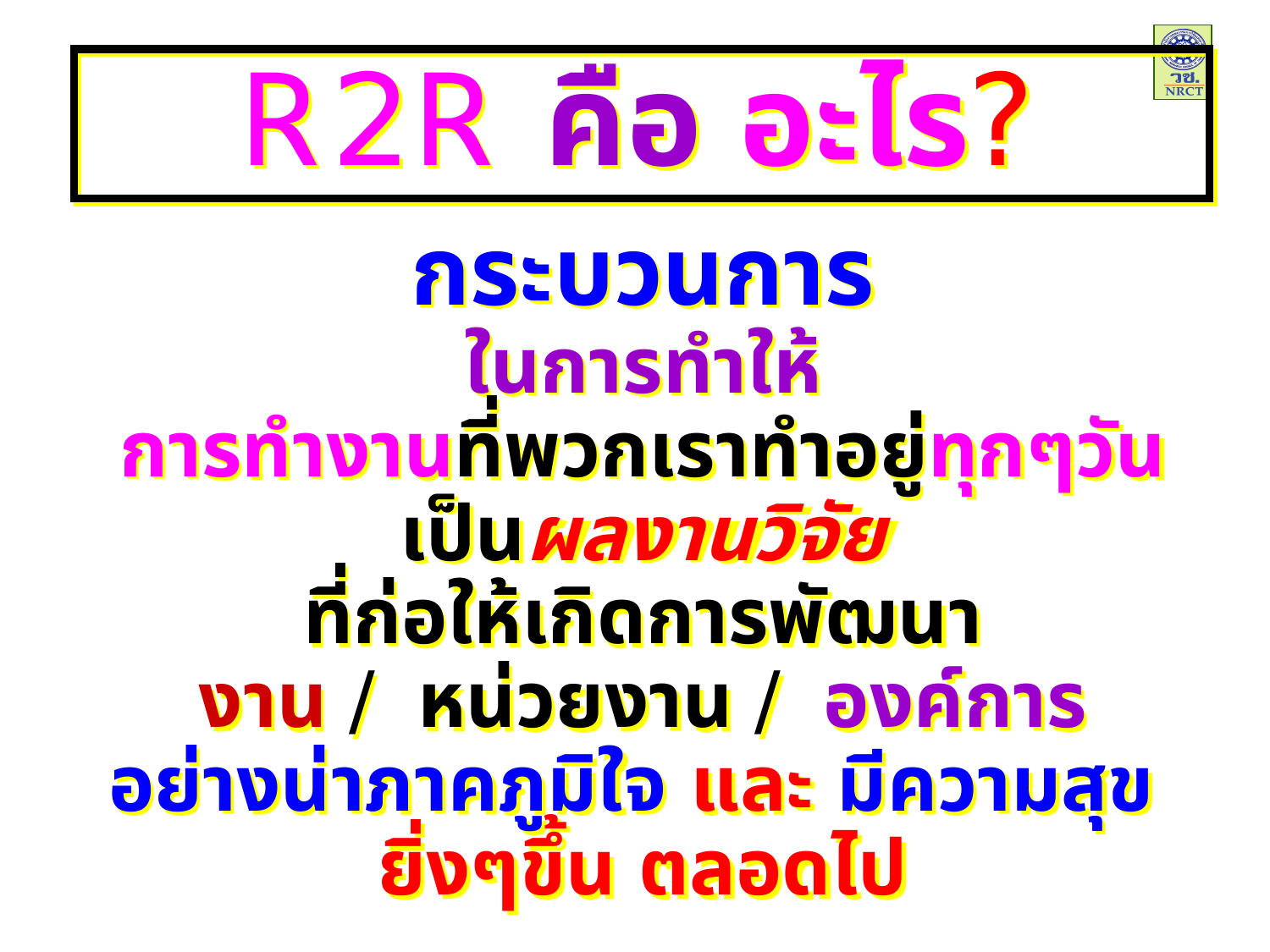

R2R คือ อะไร?
กระบวนการ
ในการทำให้
การทำงานที่พวกเราทำอยู่ทุกๆวัน
เป็นผลงานวิจัย
ที่ก่อให้เกิดการพัฒนา
งาน / หน่วยงาน / องค์การ
อย่างน่าภาคภูมิใจ และ มีความสุข
ยิ่งๆขึ้น ตลอดไป